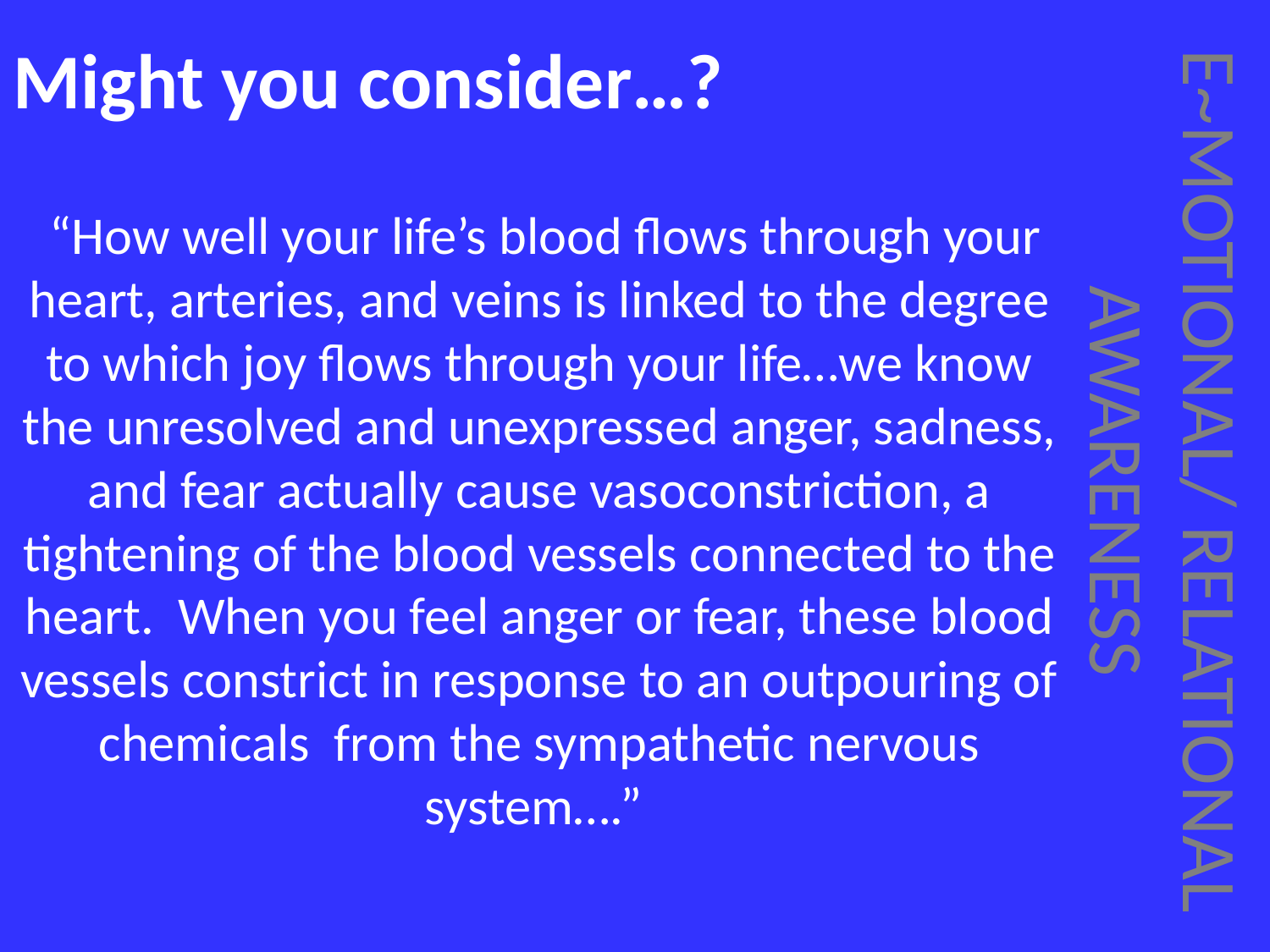

# Might you consider…?
 “How well your life’s blood flows through your heart, arteries, and veins is linked to the degree to which joy flows through your life…we know the unresolved and unexpressed anger, sadness, and fear actually cause vasoconstriction, a tightening of the blood vessels connected to the heart.  When you feel anger or fear, these blood vessels constrict in response to an outpouring of chemicals  from the sympathetic nervous system….”
E~MOTIONAL/ RELATIONAL AWARENESS